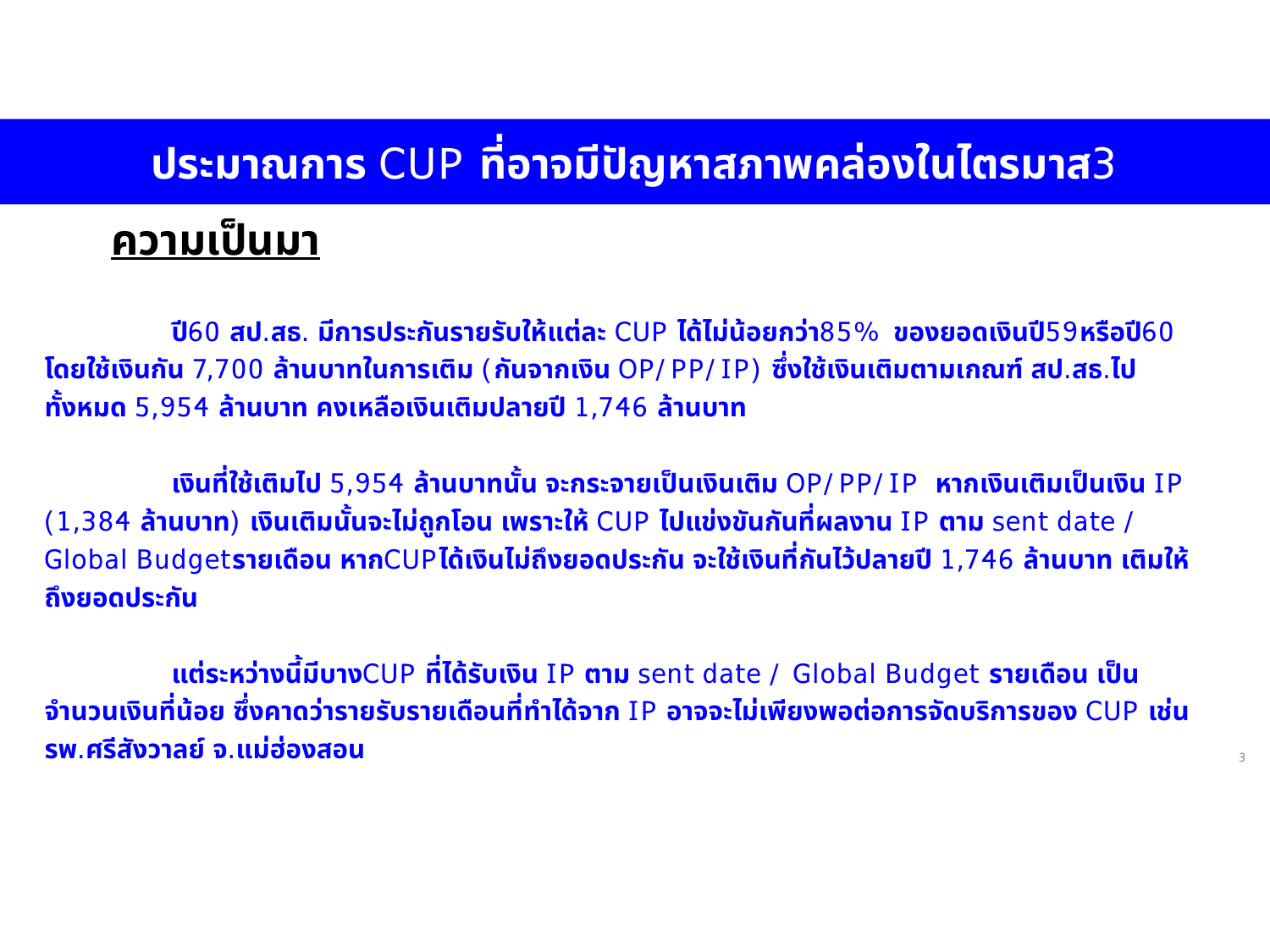

ประมาณการ CUP ที่อาจมีปัญหาสภาพคล่องในไตรมาส3
ความเป็นมา
# ปี60 สป.สธ. มีการประกันรายรับให้แต่ละ CUP ได้ไม่น้อยกว่า85% ของยอดเงินปี59หรือปี60 โดยใช้เงินกัน 7,700 ล้านบาทในการเติม (กันจากเงิน OP/PP/IP) ซึ่งใช้เงินเติมตามเกณฑ์ สป.สธ.ไปทั้งหมด 5,954 ล้านบาท คงเหลือเงินเติมปลายปี 1,746 ล้านบาท เงินที่ใช้เติมไป 5,954 ล้านบาทนั้น จะกระจายเป็นเงินเติม OP/PP/IP  หากเงินเติมเป็นเงิน IP (1,384 ล้านบาท) เงินเติมนั้นจะไม่ถูกโอน เพราะให้ CUP ไปแข่งขันกันที่ผลงาน IP ตาม sent date / Global Budgetรายเดือน หากCUPได้เงินไม่ถึงยอดประกัน จะใช้เงินที่กันไว้ปลายปี 1,746 ล้านบาท เติมให้ถึงยอดประกัน แต่ระหว่างนี้มีบางCUP ที่ได้รับเงิน IP ตาม sent date / Global Budget รายเดือน เป็นจำนวนเงินที่น้อย ซึ่งคาดว่ารายรับรายเดือนที่ทำได้จาก IP อาจจะไม่เพียงพอต่อการจัดบริการของ CUP เช่น รพ.ศรีสังวาลย์ จ.แม่ฮ่องสอน
3